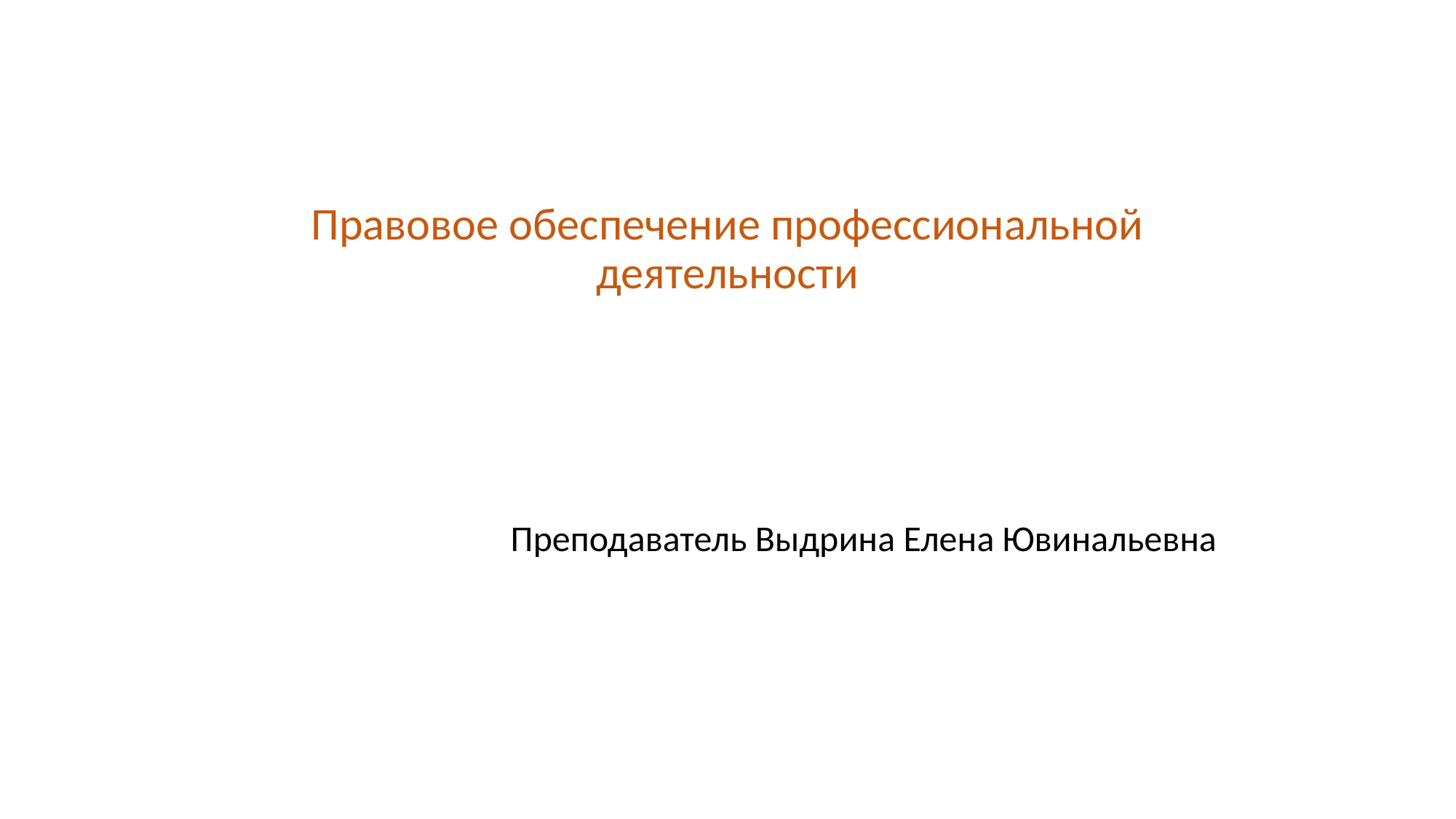

# Правовое обеспечение профессиональной деятельности
Преподаватель Выдрина Елена Ювинальевна